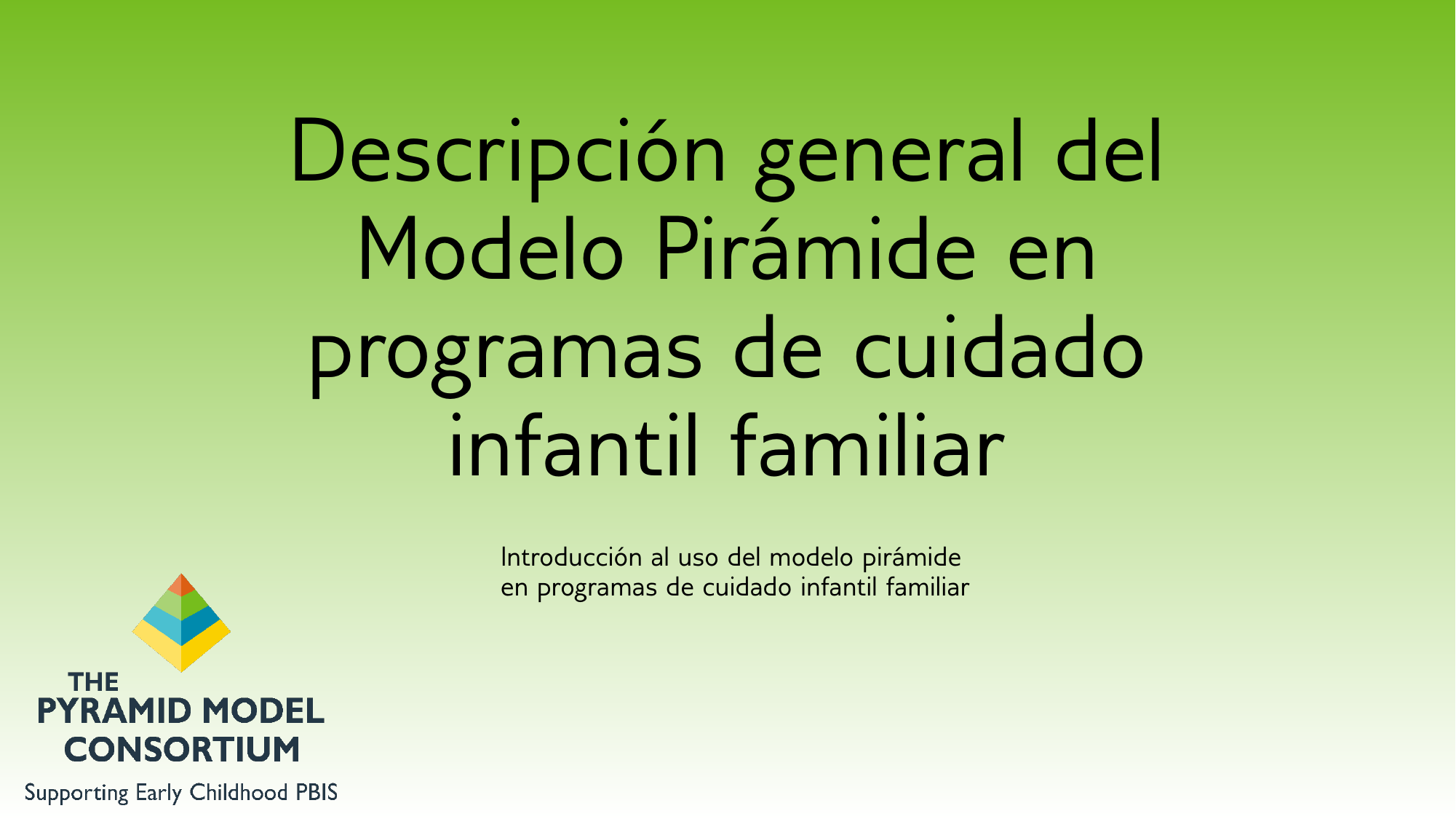

# Descripción general del Modelo Pirámide en programas de cuidado infantil familiar

Introducción al uso del modelo pirámide
en programas de cuidado infantil familiar